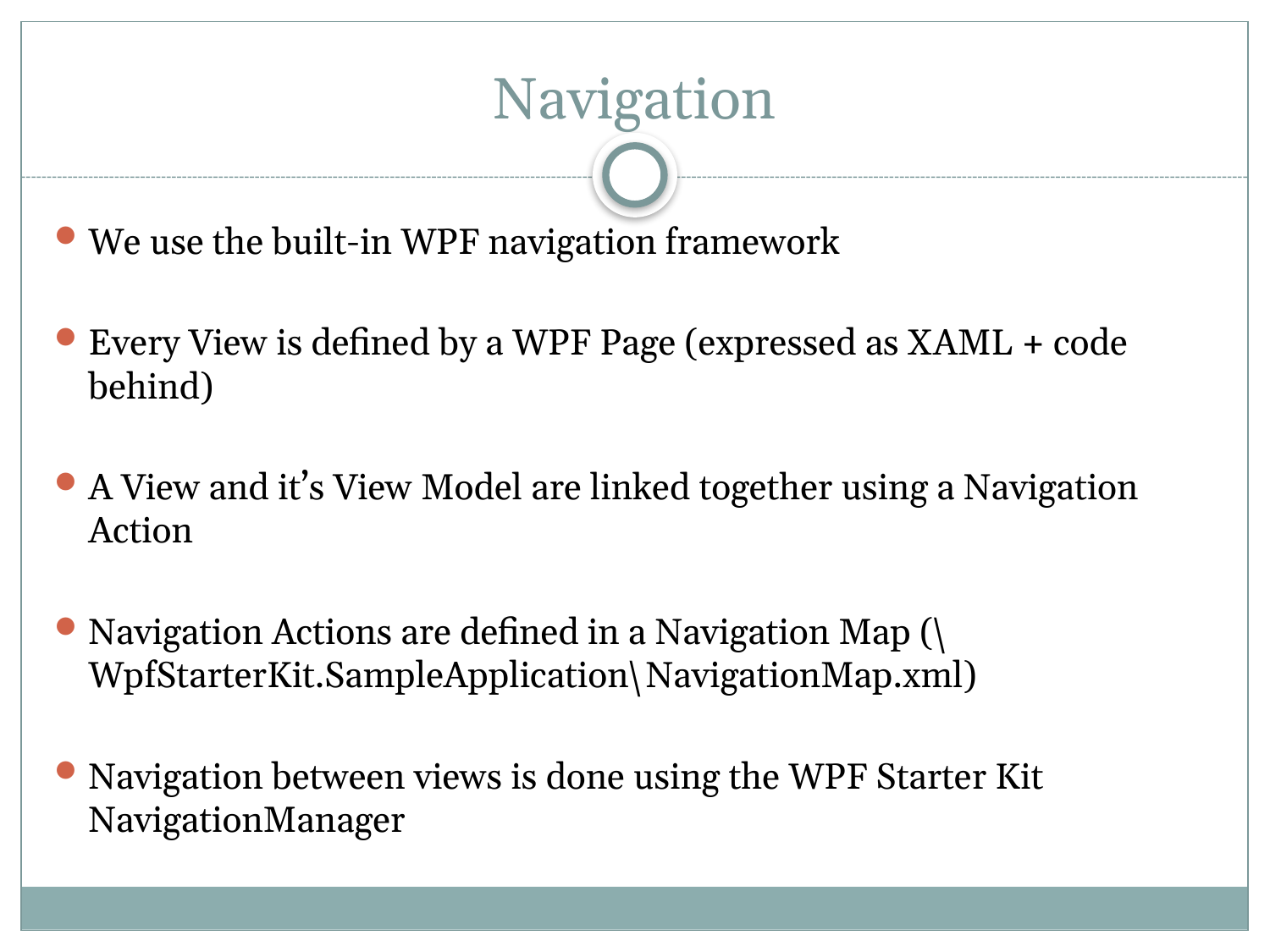

# Navigation
We use the built-in WPF navigation framework

Every View is defined by a WPF Page (expressed as XAML + code behind)

A View and it’s View Model are linked together using a Navigation Action

Navigation Actions are defined in a Navigation Map (\WpfStarterKit.SampleApplication\NavigationMap.xml)

Navigation between views is done using the WPF Starter Kit NavigationManager